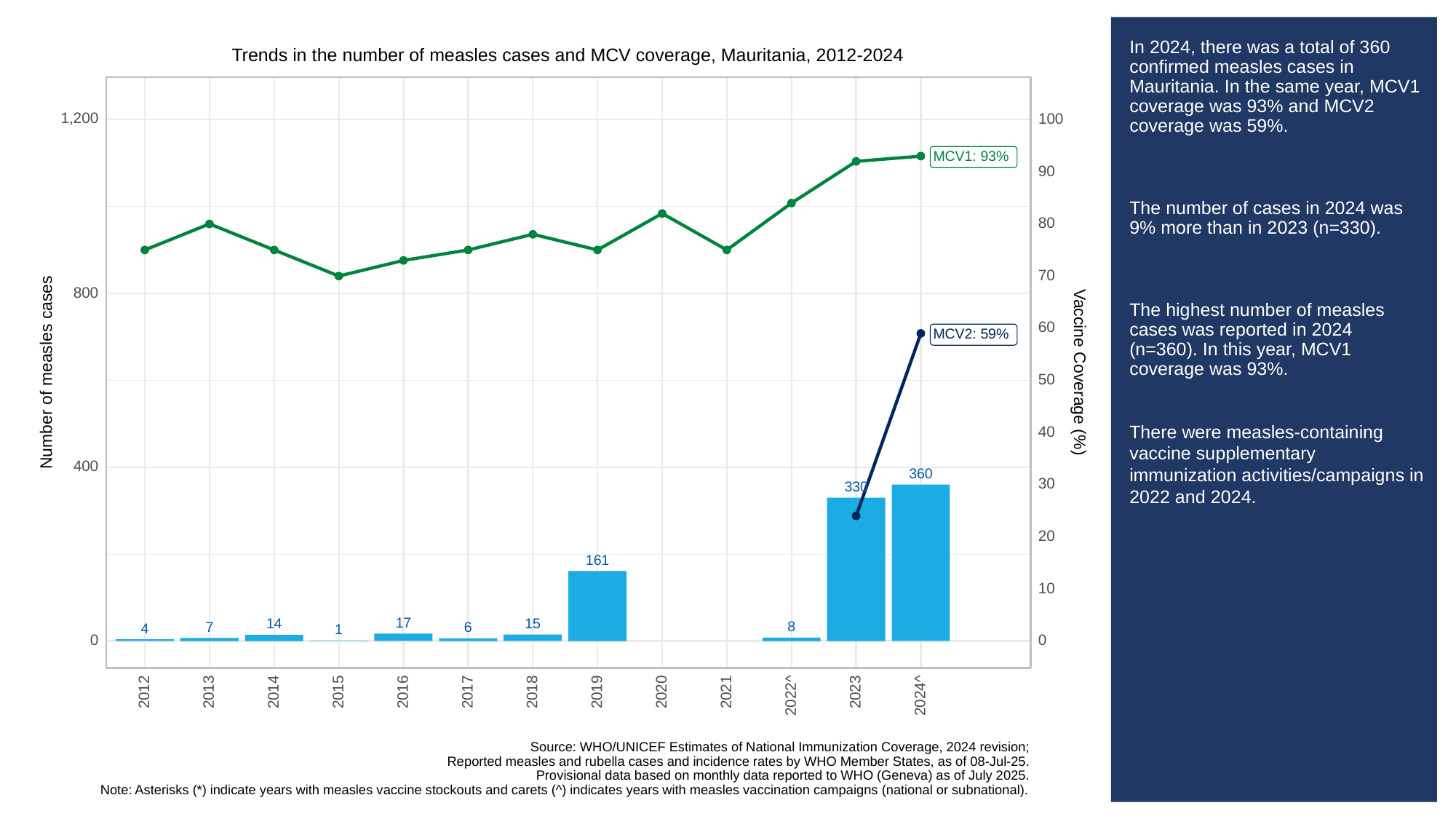

# In 2024, there was a total of 360 confirmed measles cases in Mauritania. In the same year, MCV1 coverage was 93% and MCV2 coverage was 59%.

The number of cases in 2024 was 9% more than in 2023 (n=330).

The highest number of measles cases was reported in 2024 (n=360). In this year, MCV1 coverage was 93%.

There were measles-containing vaccine supplementary immunization activities/campaigns in 2022 and 2024.

Trends in the number of measles cases and MCV coverage, Mauritania, 2012-2024

1,200
100

MCV1: 93%

90

80

70

800

60

MCV2: 59%

Vaccine Coverage (%)
Number of measles cases
50

40
400

360
30
330

20

161

10
17
15
14
8
7
6
4
1

0
0

2013
2023
2012
2014
2015
2016
2017
2018
2019
2020
2021
2022^
2024^
Source: WHO/UNICEF Estimates of National Immunization Coverage, 2024 revision;
Reported measles and rubella cases and incidence rates by WHO Member States, as of 08-Jul-25.
Provisional data based on monthly data reported to WHO (Geneva) as of July 2025.
Note: Asterisks (*) indicate years with measles vaccine stockouts and carets (^) indicates years with measles vaccination campaigns (national or subnational).